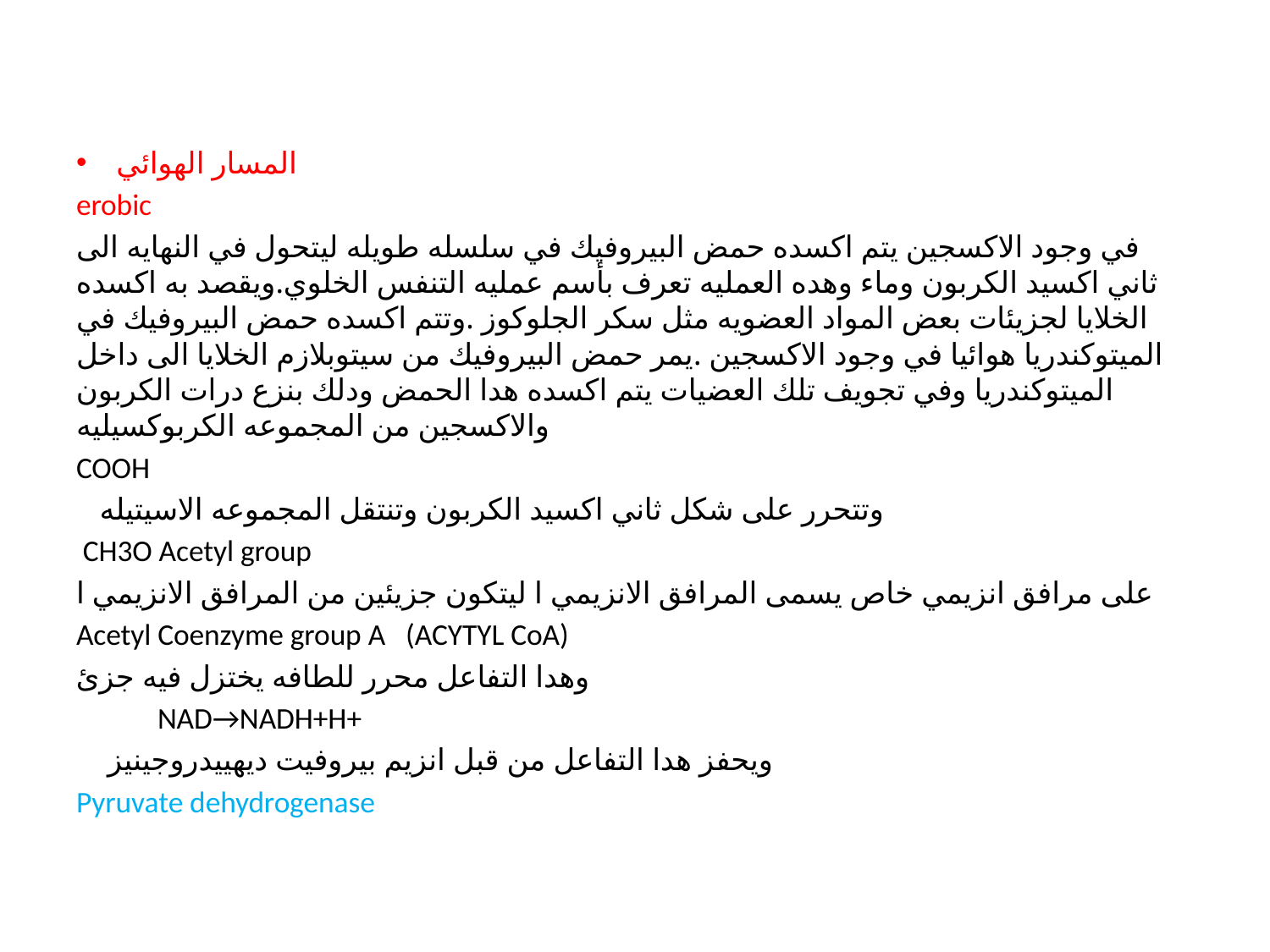

المسار الهوائي
erobic
في وجود الاكسجين يتم اكسده حمض البيروفيك في سلسله طويله ليتحول في النهايه الى ثاني اكسيد الكربون وماء وهده العمليه تعرف بأسم عمليه التنفس الخلوي.ويقصد به اكسده الخلايا لجزيئات بعض المواد العضويه مثل سكر الجلوكوز .وتتم اكسده حمض البيروفيك في الميتوكندريا هوائيا في وجود الاكسجين .يمر حمض البيروفيك من سيتوبلازم الخلايا الى داخل الميتوكندريا وفي تجويف تلك العضيات يتم اكسده هدا الحمض ودلك بنزع درات الكربون والاكسجين من المجموعه الكربوكسيليه
COOH
   وتتحرر على شكل ثاني اكسيد الكربون وتنتقل المجموعه الاسيتيله
 CH3O Acetyl group
على مرافق انزيمي خاص يسمى المرافق الانزيمي ا ليتكون جزيئين من المرافق الانزيمي ا
Acetyl Coenzyme group A   (ACYTYL CoA)
وهدا التفاعل محرر للطافه يختزل فيه جزئ
            NAD→NADH+H+
    ويحفز هدا التفاعل من قبل انزيم بيروفيت ديهييدروجينيز
Pyruvate dehydrogenase